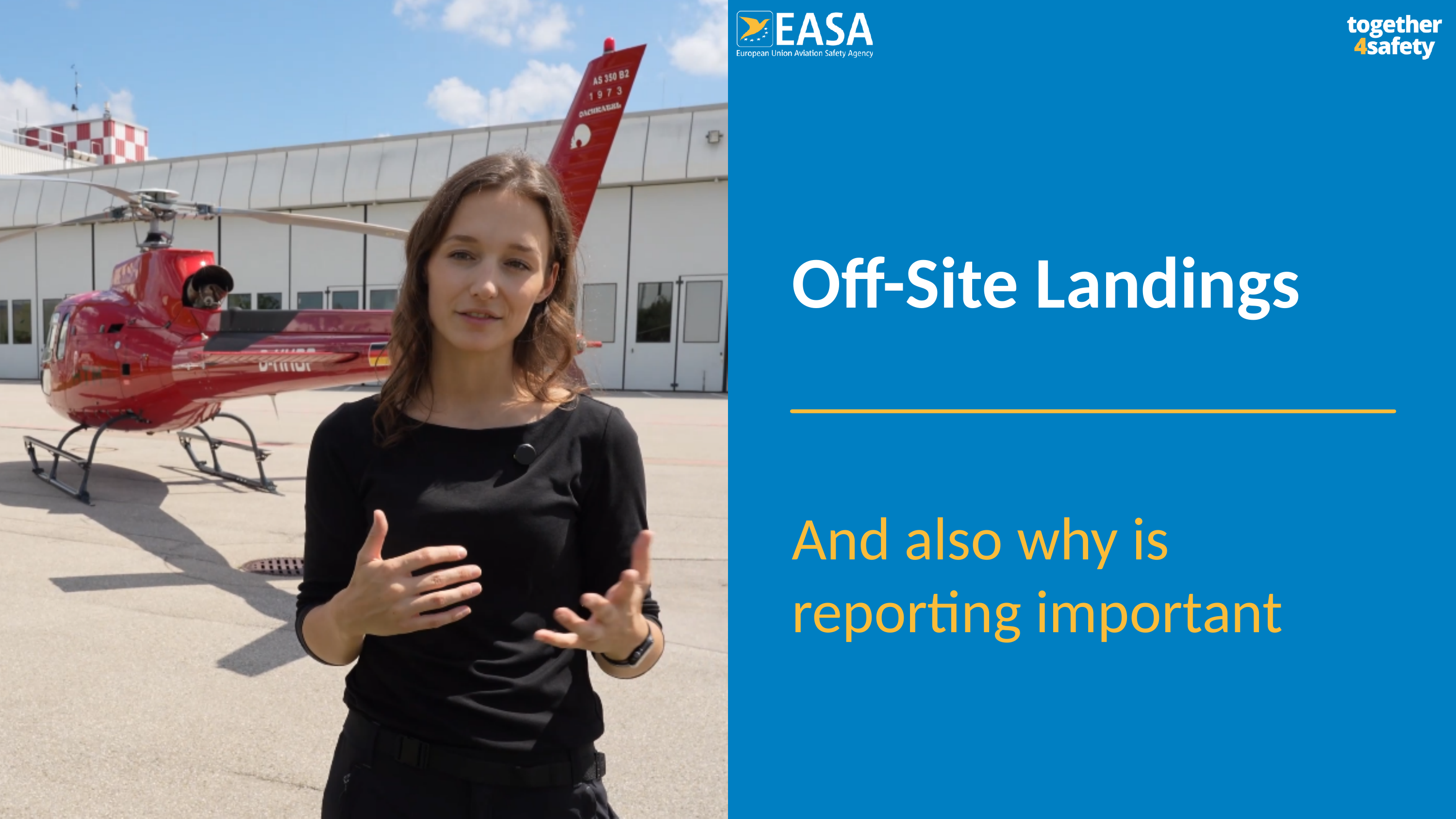

Off-Site Landings

And also why is reporting important